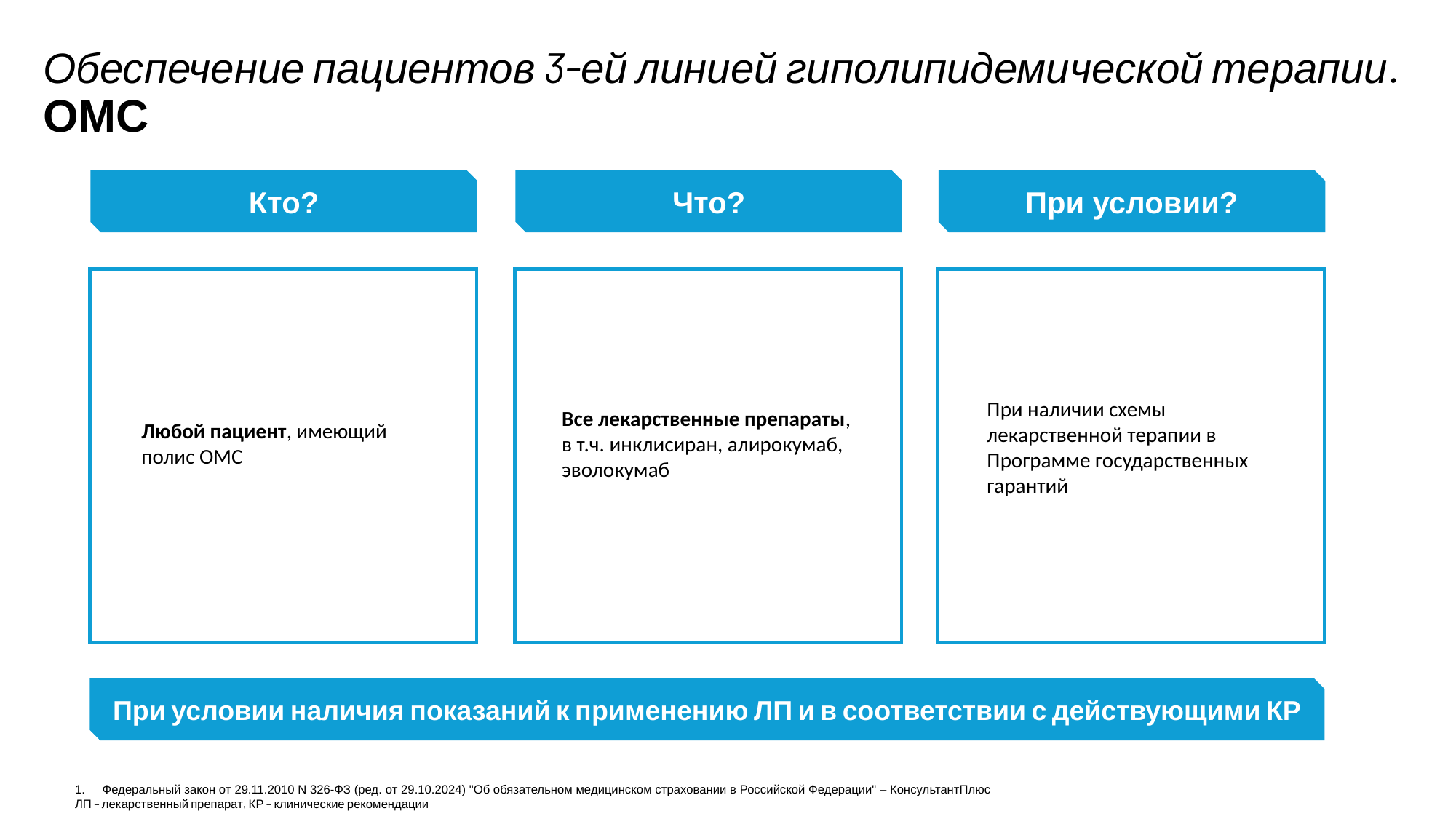

# Обеспечение пациентов 3-ей линией гиполипидемической терапии. ОМС
Кто?
Что?
При условии?

При наличии схемы лекарственной терапии в Программе государственных гарантий
Все лекарственные препараты, в т.ч. инклисиран, алирокумаб, эволокумаб
Любой пациент, имеющий полис ОМС
При условии наличия показаний к применению ЛП и в соответствии с действующими КР
Федеральный закон от 29.11.2010 N 326-ФЗ (ред. от 29.10.2024) "Об обязательном медицинском страховании в Российской Федерации" – КонсультантПлюс
ЛП – лекарственный препарат, КР – клинические рекомендации